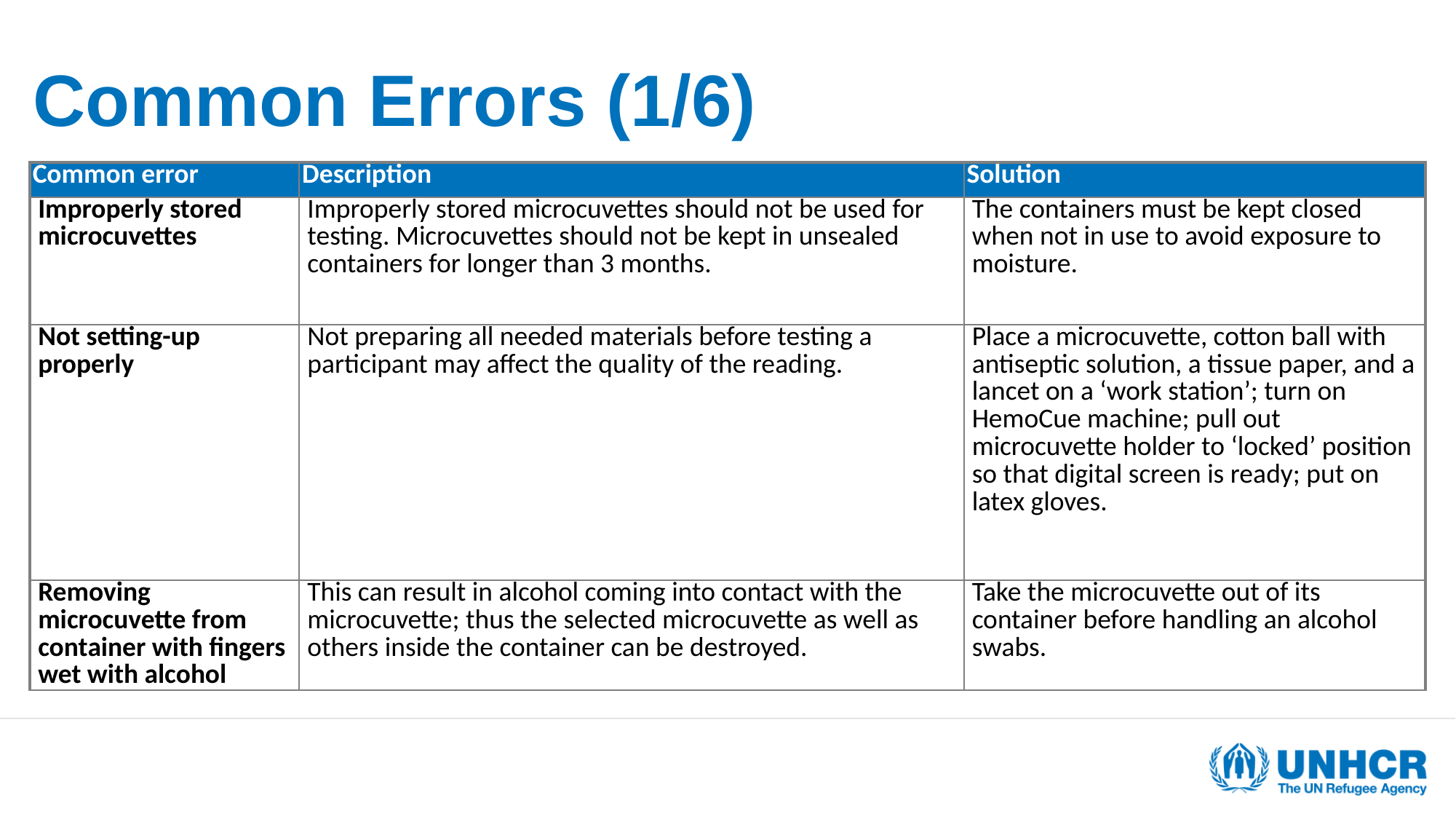

# Common Errors (1/6)
| Common error | Description | Solution |
| --- | --- | --- |
| Improperly stored microcuvettes | Improperly stored microcuvettes should not be used for testing. Microcuvettes should not be kept in unsealed containers for longer than 3 months. | The containers must be kept closed when not in use to avoid exposure to moisture. |
| Not setting-up properly | Not preparing all needed materials before testing a participant may affect the quality of the reading. | Place a microcuvette, cotton ball with antiseptic solution, a tissue paper, and a lancet on a ‘work station’; turn on HemoCue machine; pull out microcuvette holder to ‘locked’ position so that digital screen is ready; put on latex gloves. |
| Removing microcuvette from container with fingers wet with alcohol | This can result in alcohol coming into contact with the microcuvette; thus the selected microcuvette as well as others inside the container can be destroyed. | Take the microcuvette out of its container before handling an alcohol swabs. |